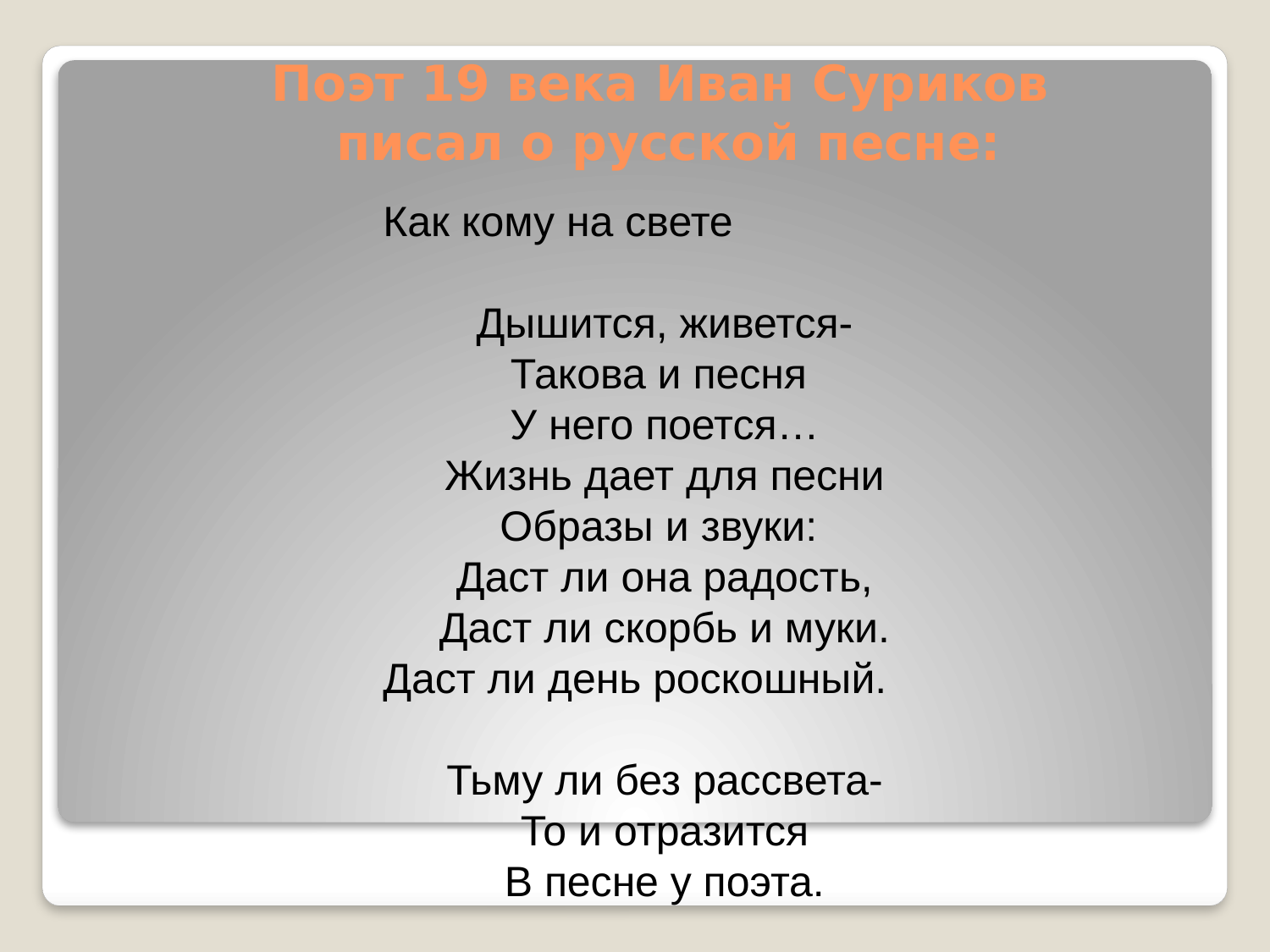

# Поэт 19 века Иван Суриков писал о русской песне:
Как кому на свете
Дышится, живется-
Такова и песня
У него поется…
Жизнь дает для песни
Образы и звуки:
Даст ли она радость,
Даст ли скорбь и муки.
Даст ли день роскошный.
Тьму ли без рассвета-
То и отразится
В песне у поэта.